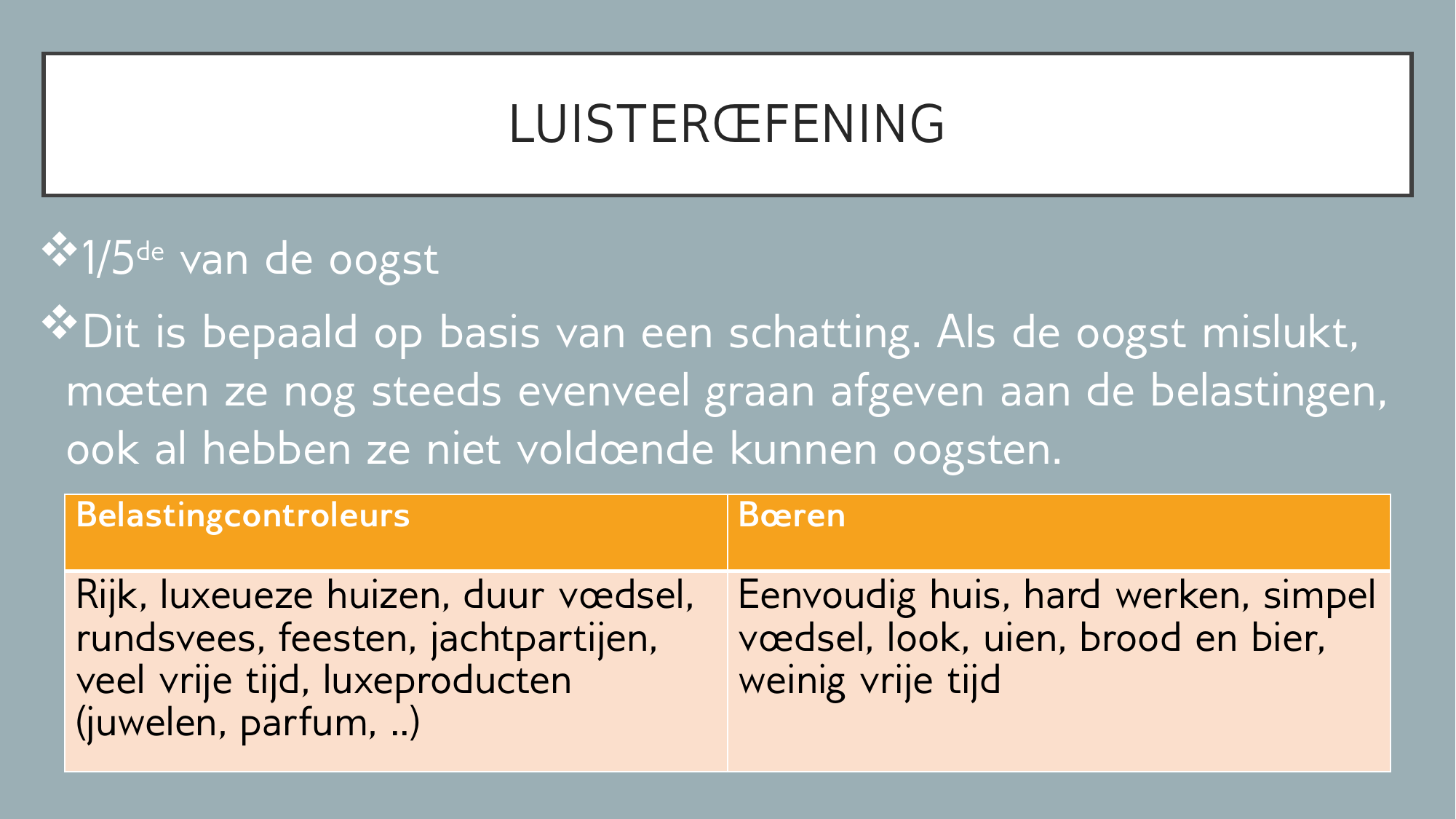

# LUISTEROEFENING
1/5de van de oogst
Dit is bepaald op basis van een schatting. Als de oogst mislukt, moeten ze nog steeds evenveel graan afgeven aan de belastingen, ook al hebben ze niet voldoende kunnen oogsten.

| Belastingcontroleurs | Boeren |
| --- | --- |
| Rijk, luxeueze huizen, duur voedsel, rundsvees, feesten, jachtpartijen, veel vrije tijd, luxeproducten (juwelen, parfum, ..) | Eenvoudig huis, hard werken, simpel voedsel, look, uien, brood en bier, weinig vrije tijd |